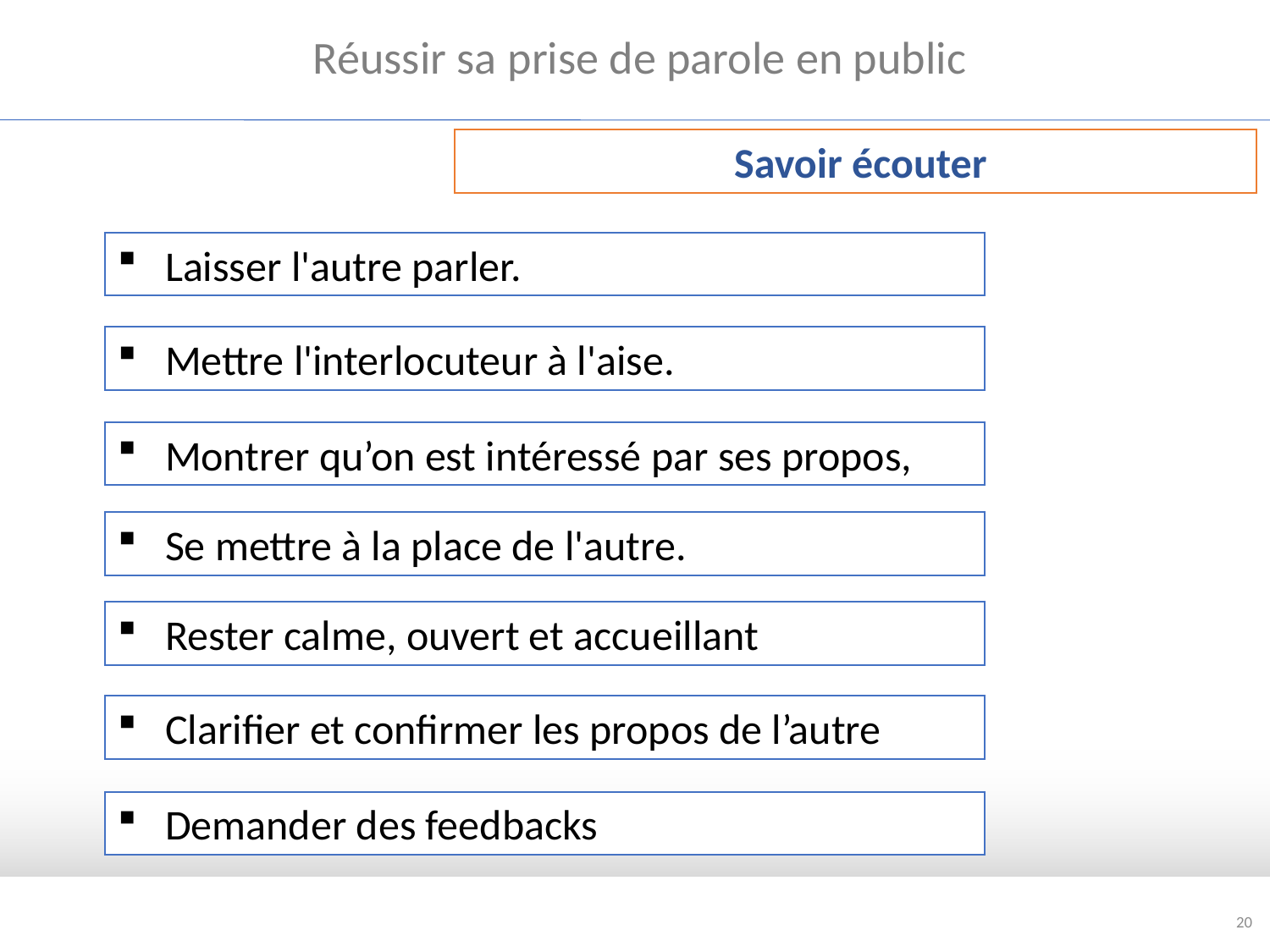

Réussir sa prise de parole en public
 Savoir écouter
Laisser l'autre parler.
Mettre l'interlocuteur à l'aise.
Montrer qu’on est intéressé par ses propos,
Se mettre à la place de l'autre.

Rester calme, ouvert et accueillant
Clarifier et confirmer les propos de l’autre
Demander des feedbacks
20